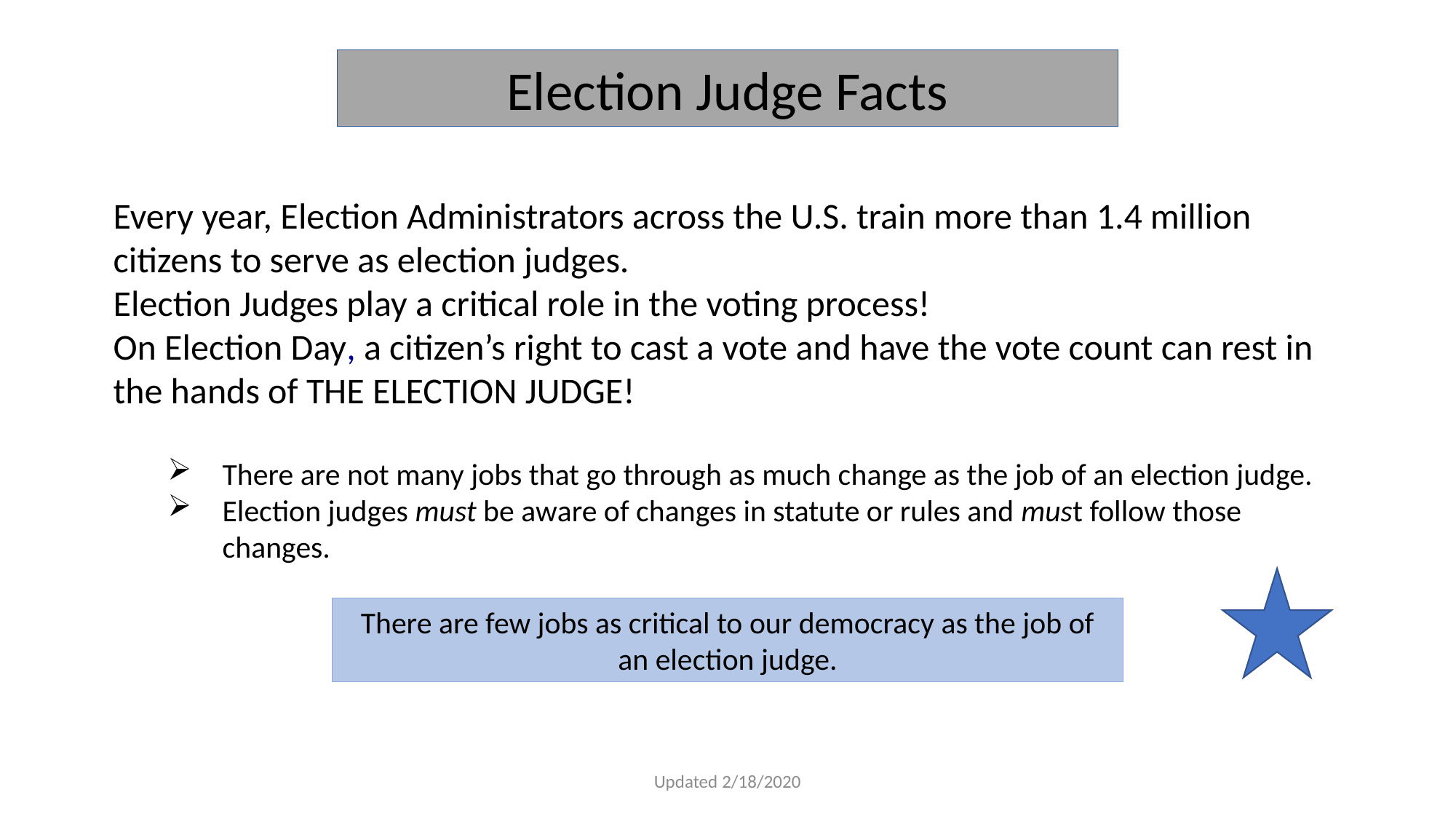

Election Judge Facts
Every year, Election Administrators across the U.S. train more than 1.4 million citizens to serve as election judges.
Election Judges play a critical role in the voting process!
On Election Day, a citizen’s right to cast a vote and have the vote count can rest in the hands of THE ELECTION JUDGE!

There are not many jobs that go through as much change as the job of an election judge.
Election judges must be aware of changes in statute or rules and must follow those changes.

There are few jobs as critical to our democracy as the job of an election judge.
Updated 2/18/2020